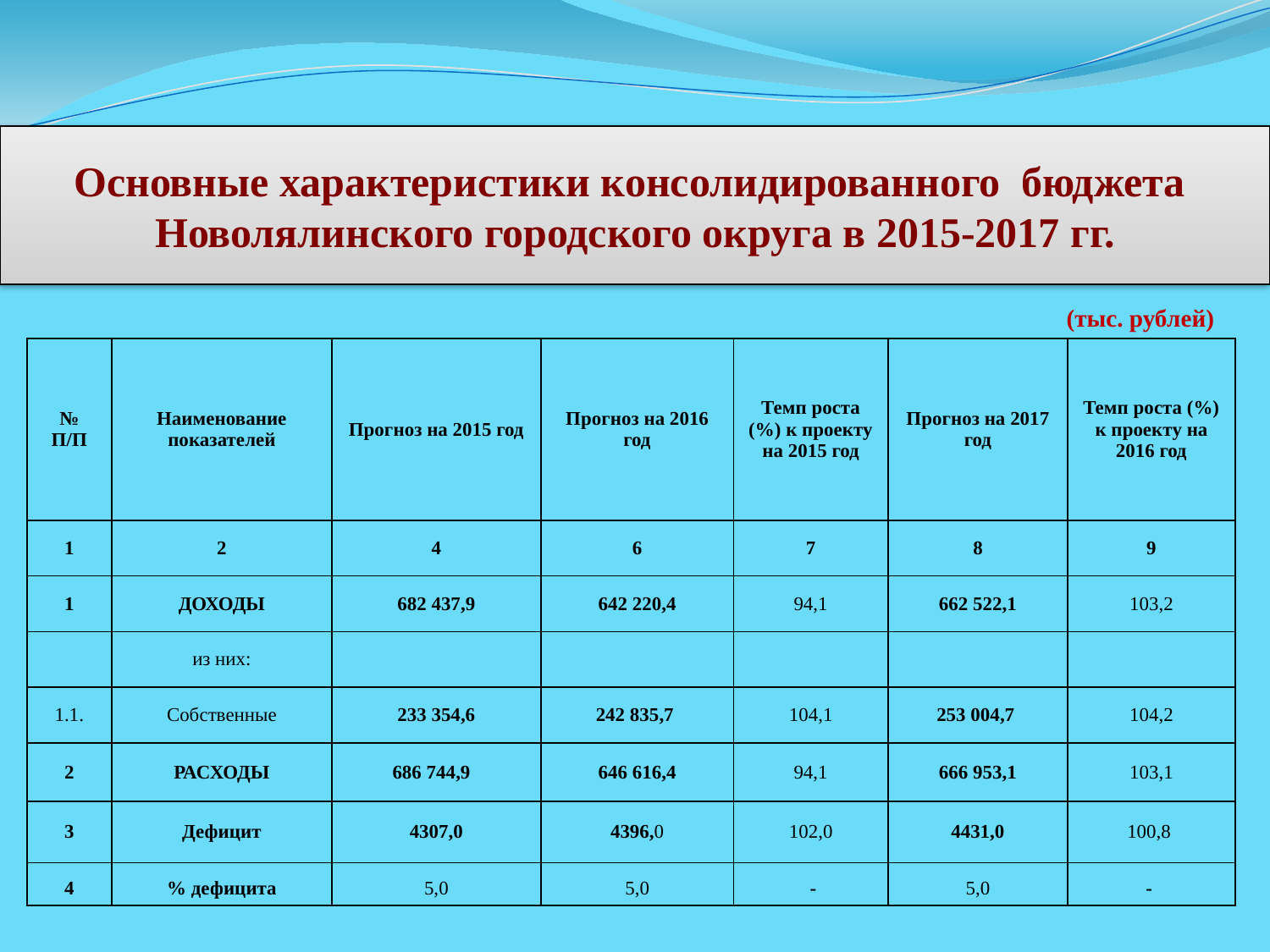

Основные характеристики консолидированного  бюджета  Новолялинского городского округа в 2015-2017 гг.
(тыс. рублей)
| № П/П | Наименование показателей | Прогноз на 2015 год | Прогноз на 2016 год | Темп роста (%) к проекту на 2015 год | Прогноз на 2017 год | Темп роста (%) к проекту на 2016 год |
| --- | --- | --- | --- | --- | --- | --- |
| 1 | 2 | 4 | 6 | 7 | 8 | 9 |
| 1 | ДОХОДЫ | 682 437,9 | 642 220,4 | 94,1 | 662 522,1 | 103,2 |
|  | из них: |  |  |  |  |  |
| 1.1. | Собственные | 233 354,6 | 242 835,7 | 104,1 | 253 004,7 | 104,2 |
| 2 | РАСХОДЫ | 686 744,9 | 646 616,4 | 94,1 | 666 953,1 | 103,1 |
| 3 | Дефицит | 4307,0 | 4396,0 | 102,0 | 4431,0 | 100,8 |
| 4 | % дефицита | 5,0 | 5,0 | - | 5,0 | - |